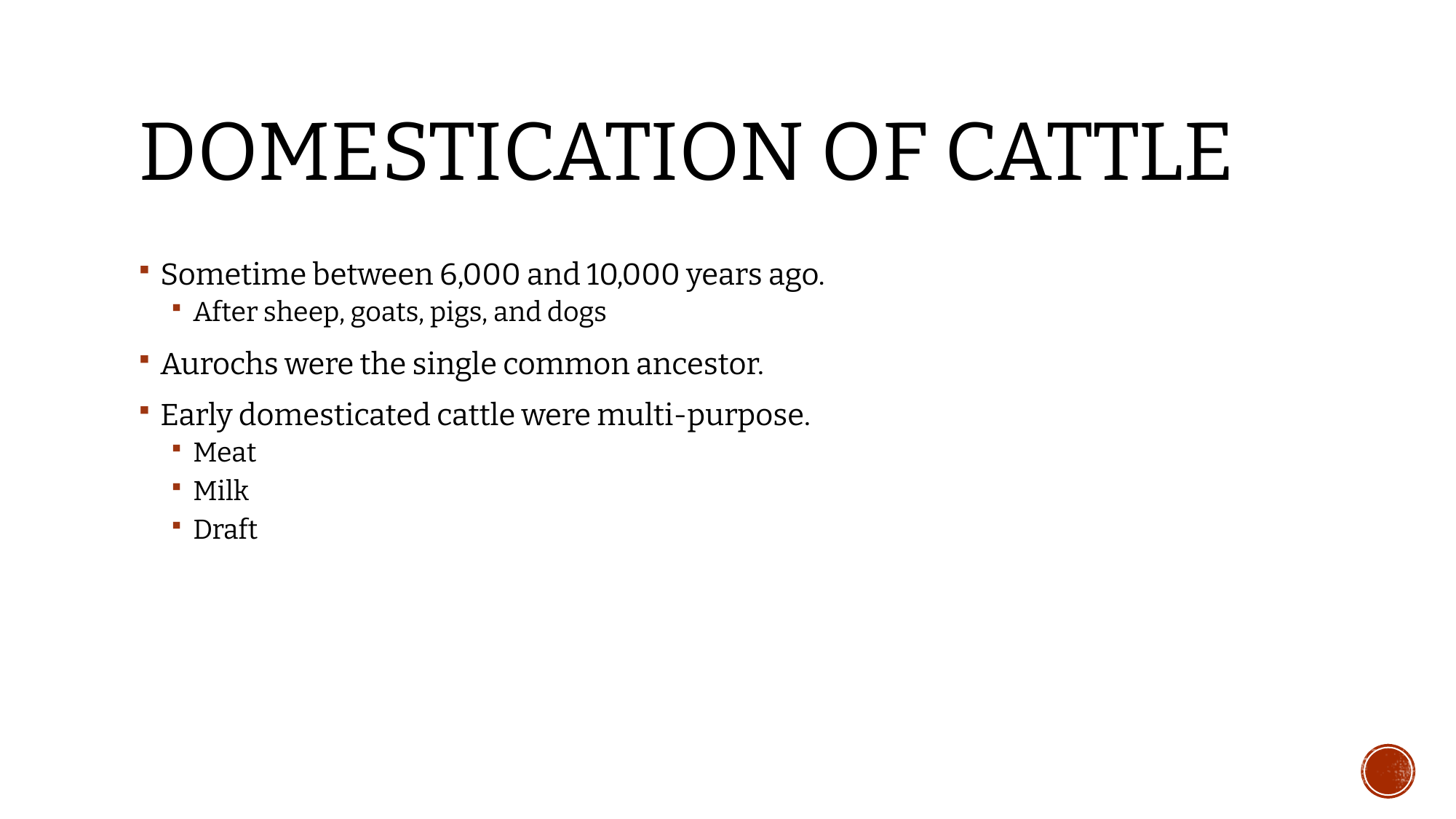

# Domestication of cattle
Sometime between 6,000 and 10,000 years ago.
After sheep, goats, pigs, and dogs
Aurochs were the single common ancestor.
Early domesticated cattle were multi-purpose.
Meat
Milk
Draft